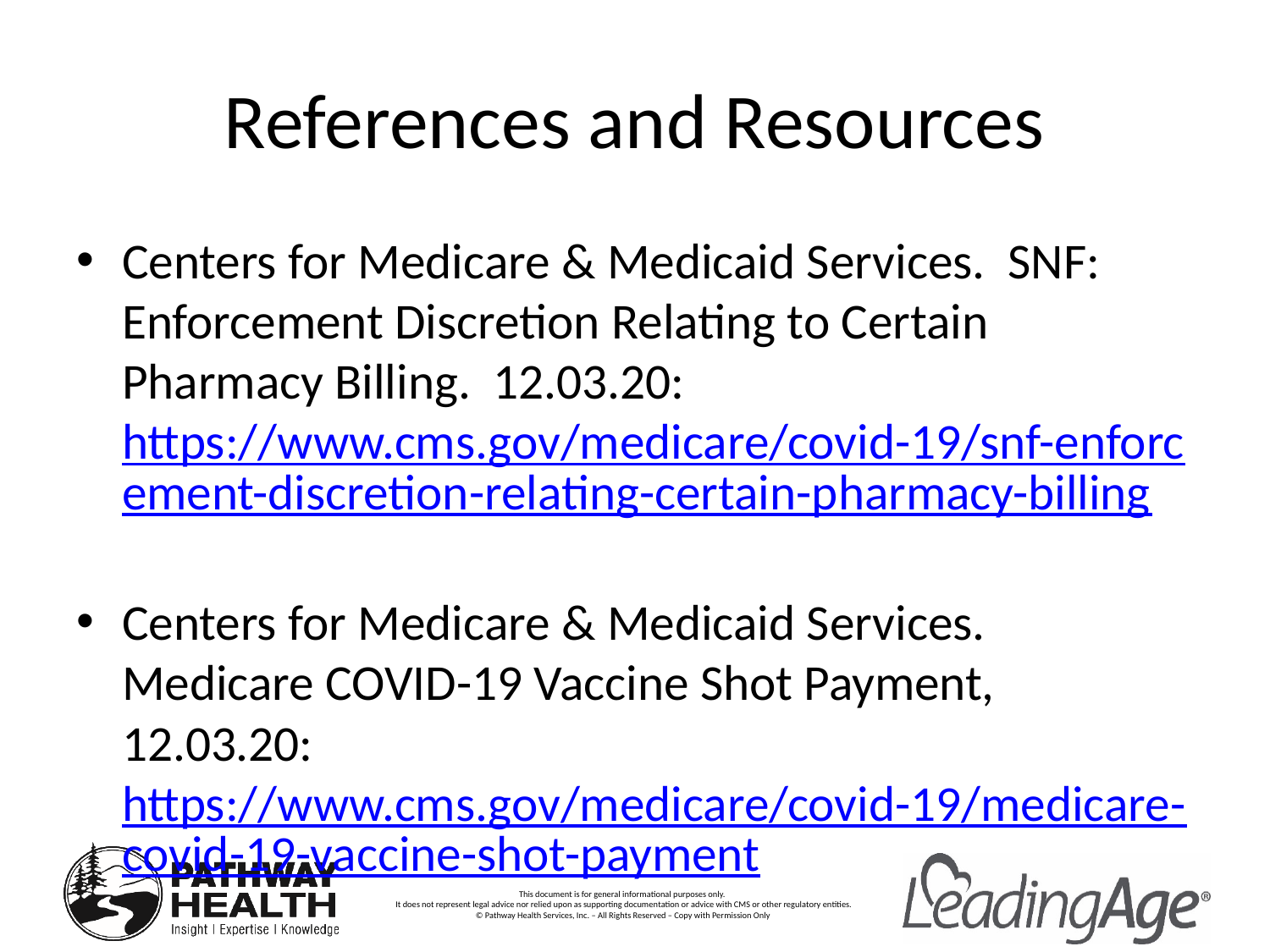

# References and Resources
Centers for Medicare & Medicaid Services.  SNF:  Enforcement Discretion Relating to Certain Pharmacy Billing.  12.03.20:  https://www.cms.gov/medicare/covid-19/snf-enforcement-discretion-relating-certain-pharmacy-billing
Centers for Medicare & Medicaid Services.  Medicare COVID-19 Vaccine Shot Payment, 12.03.20:  https://www.cms.gov/medicare/covid-19/medicare-covid-19-vaccine-shot-payment